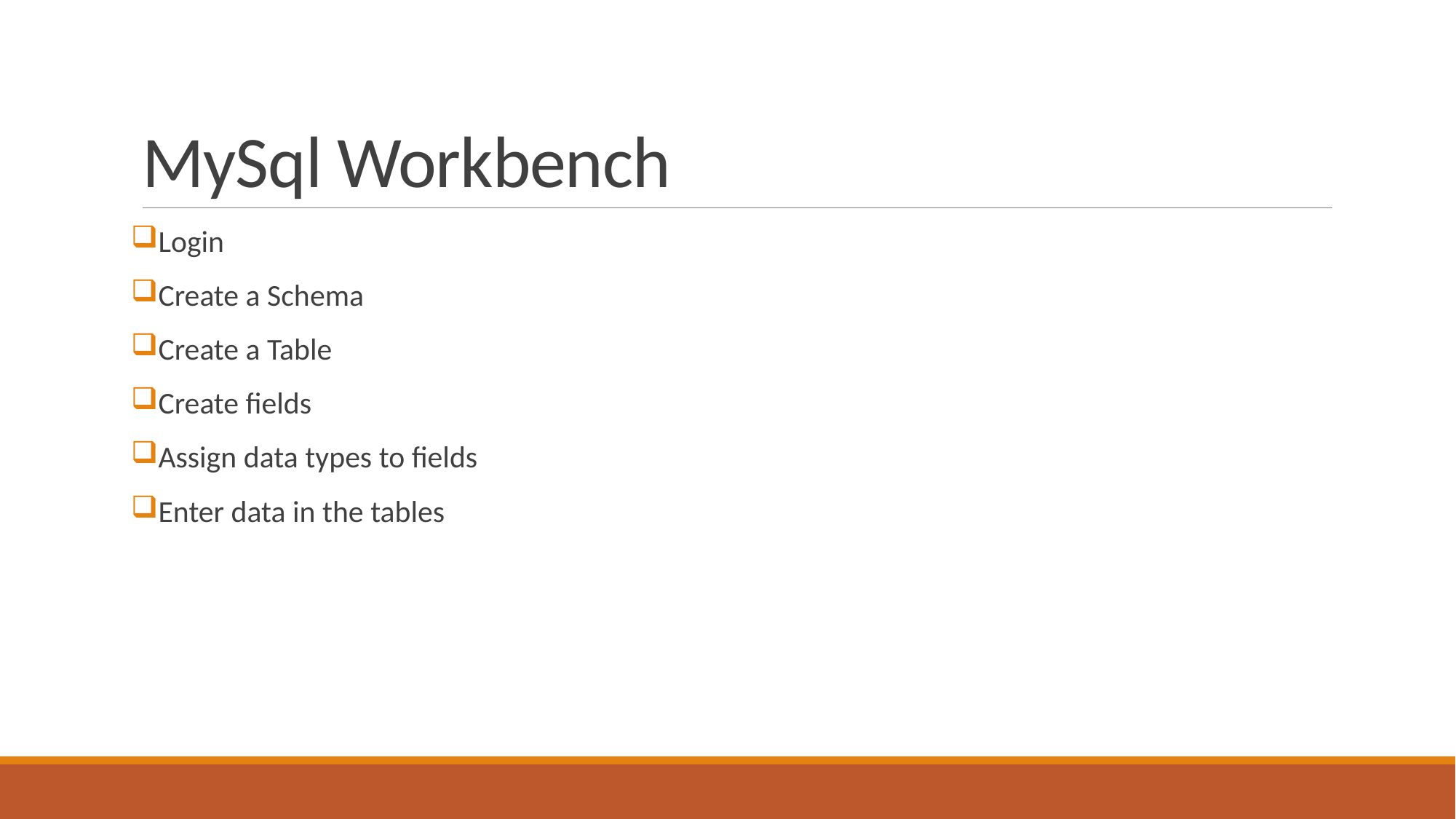

# MySql Workbench
Login
Create a Schema
Create a Table
Create fields
Assign data types to fields
Enter data in the tables